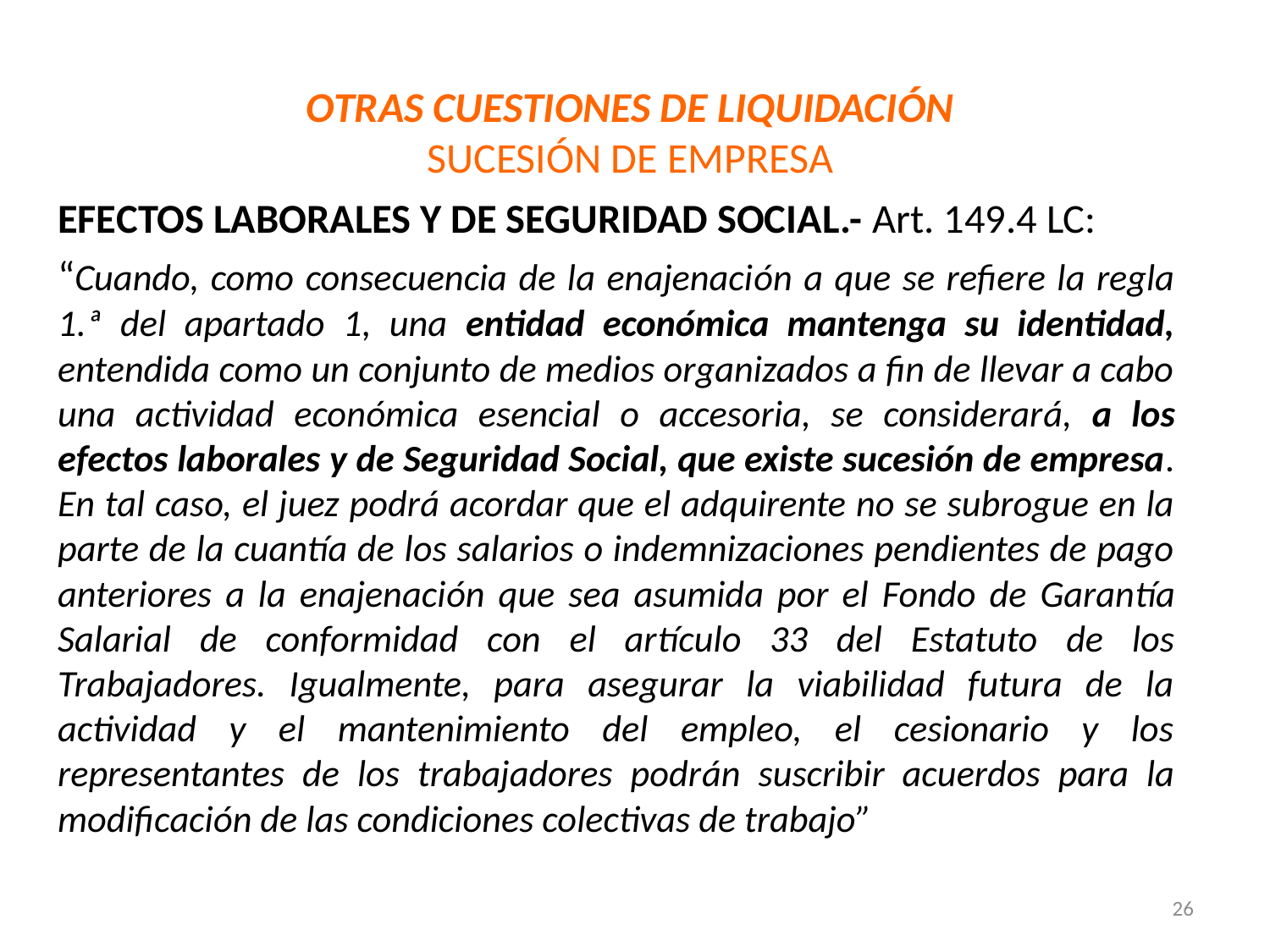

# OTRAS CUESTIONES DE LIQUIDACIÓN  SUCESIÓN DE EMPRESA
EFECTOS LABORALES Y DE SEGURIDAD SOCIAL.- Art. 149.4 LC:
“Cuando, como consecuencia de la enajenación a que se refiere la regla 1.ª del apartado 1, una entidad económica mantenga su identidad, entendida como un conjunto de medios organizados a fin de llevar a cabo una actividad económica esencial o accesoria, se considerará, a los efectos laborales y de Seguridad Social, que existe sucesión de empresa. En tal caso, el juez podrá acordar que el adquirente no se subrogue en la parte de la cuantía de los salarios o indemnizaciones pendientes de pago anteriores a la enajenación que sea asumida por el Fondo de Garantía Salarial de conformidad con el artículo 33 del Estatuto de los Trabajadores. Igualmente, para asegurar la viabilidad futura de la actividad y el mantenimiento del empleo, el cesionario y los representantes de los trabajadores podrán suscribir acuerdos para la modificación de las condiciones colectivas de trabajo”

26